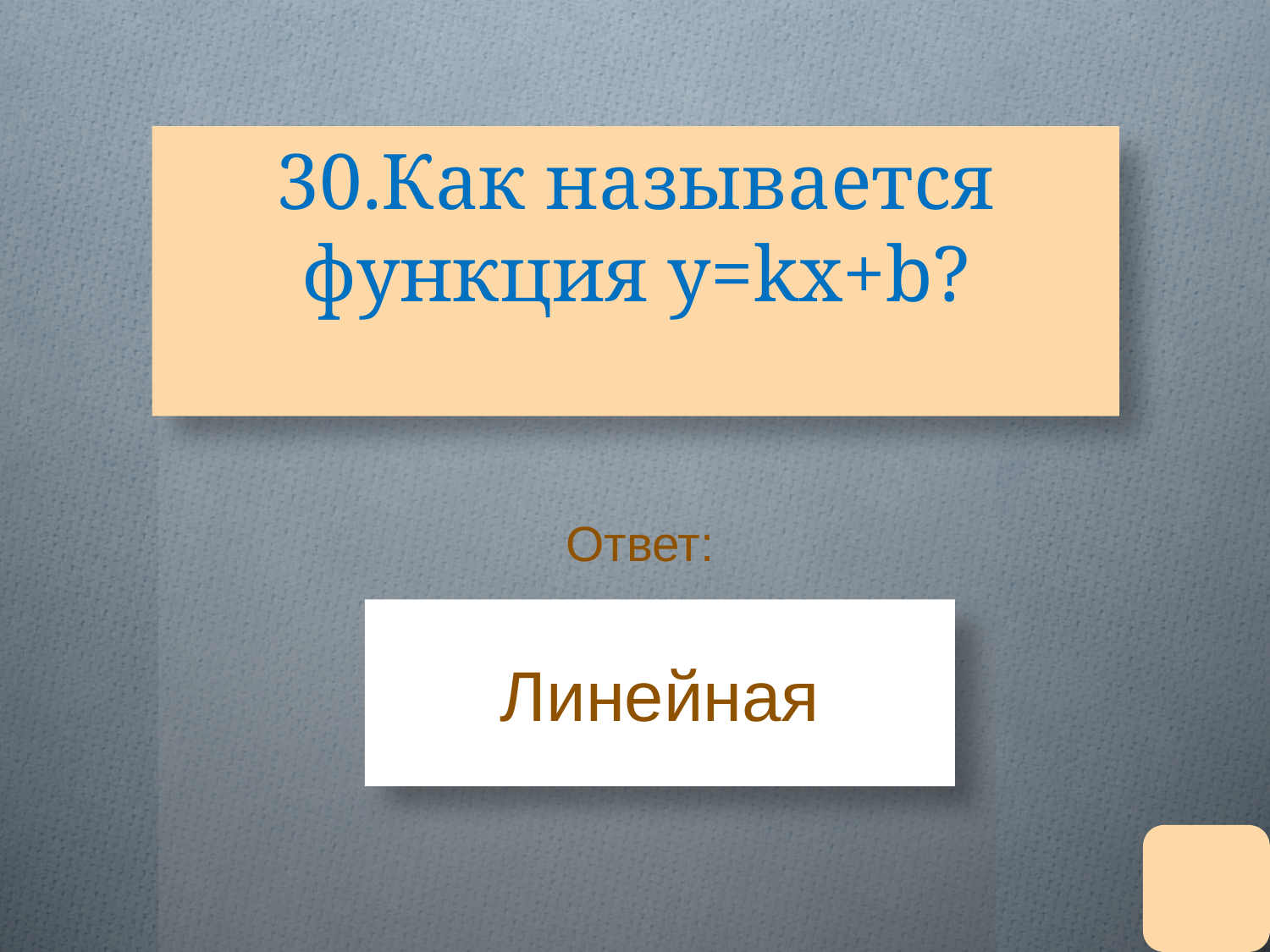

# 30.Как называется функция y=kx+b?
Ответ:
Линейная